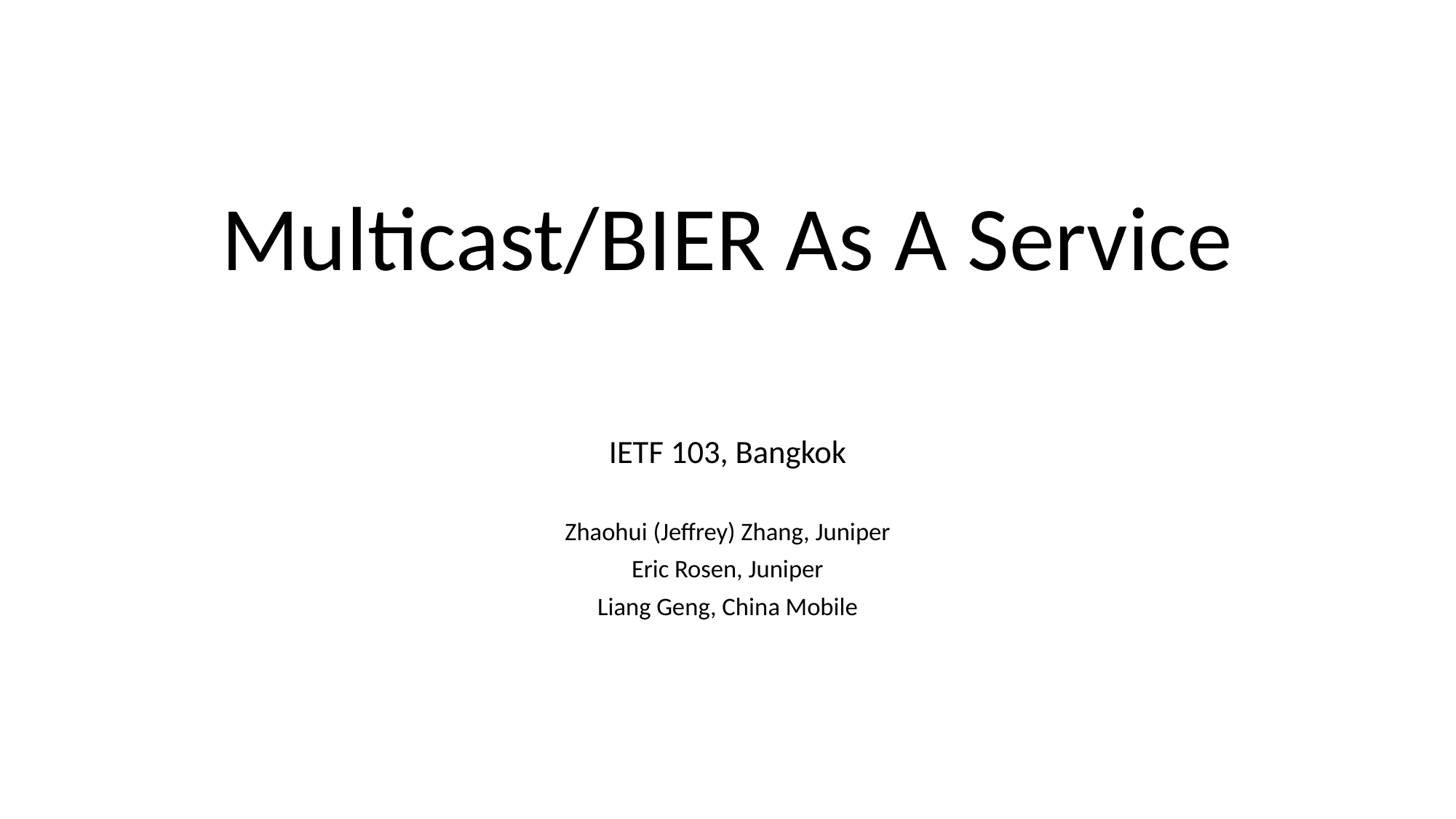

# Multicast/BIER As A Service
IETF 103, Bangkok

Zhaohui (Jeffrey) Zhang, Juniper
Eric Rosen, Juniper
Liang Geng, China Mobile